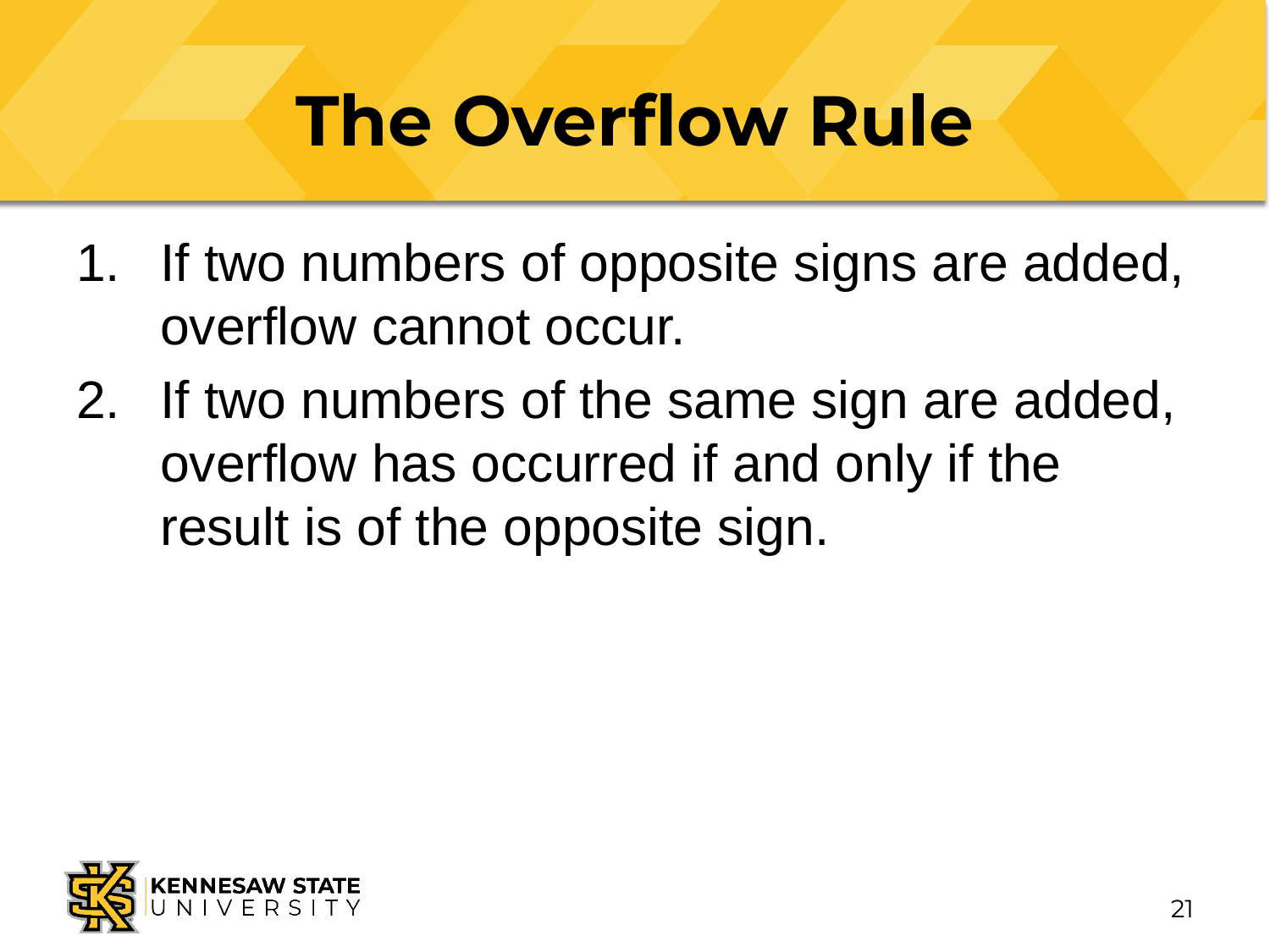

# The Overflow Rule
If two numbers of opposite signs are added, overflow cannot occur.
If two numbers of the same sign are added, overflow has occurred if and only if the result is of the opposite sign.
21